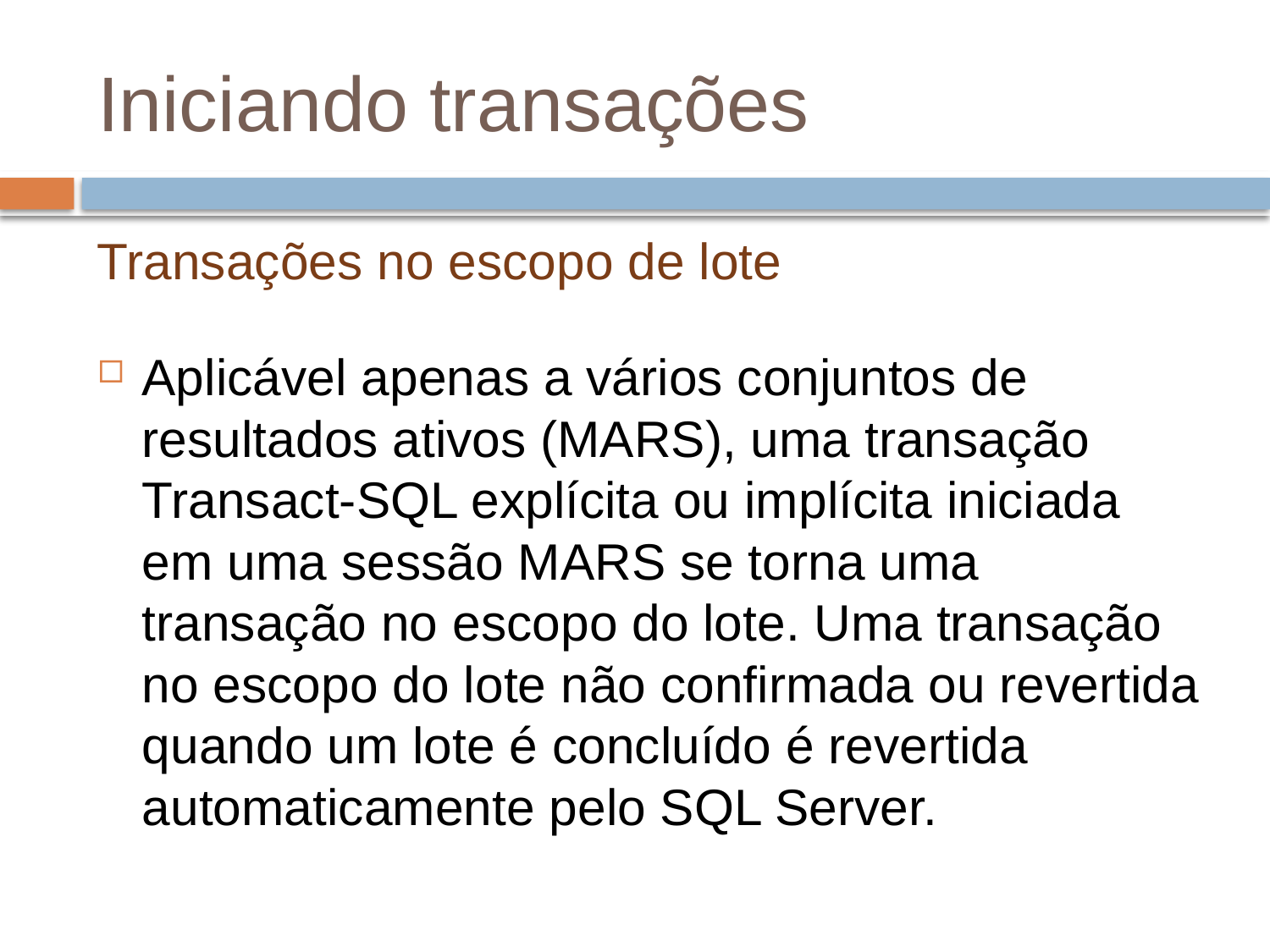

# Iniciando transações
Transações no escopo de lote
Aplicável apenas a vários conjuntos de resultados ativos (MARS), uma transação Transact-SQL explícita ou implícita iniciada em uma sessão MARS se torna uma transação no escopo do lote. Uma transação no escopo do lote não confirmada ou revertida quando um lote é concluído é revertida automaticamente pelo SQL Server.